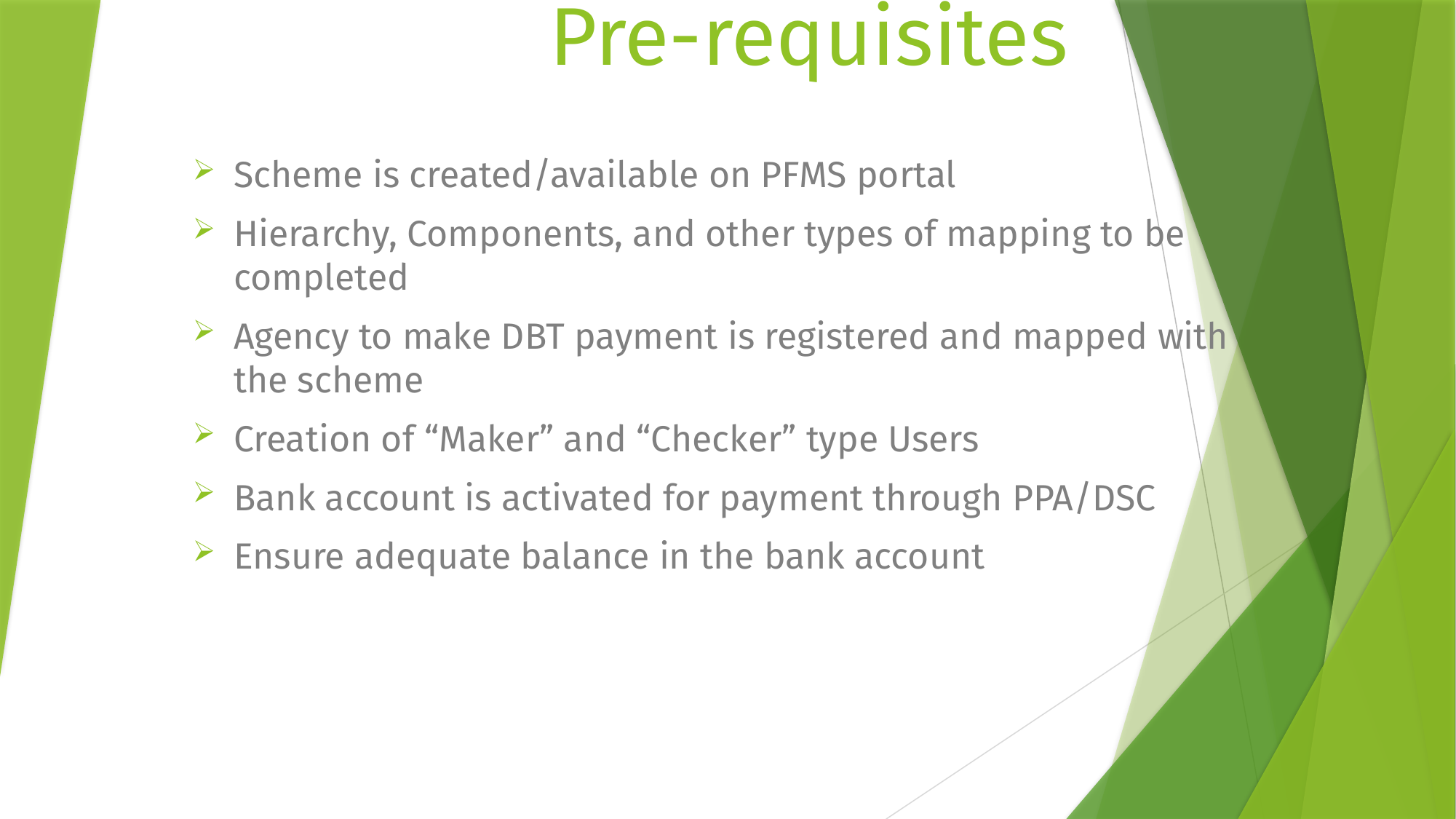

# Pre-requisites

Scheme is created/available on PFMS portal
Hierarchy, Components, and other types of mapping to be completed
Agency to make DBT payment is registered and mapped with the scheme
Creation of “Maker” and “Checker” type Users
Bank account is activated for payment through PPA/DSC
Ensure adequate balance in the bank account